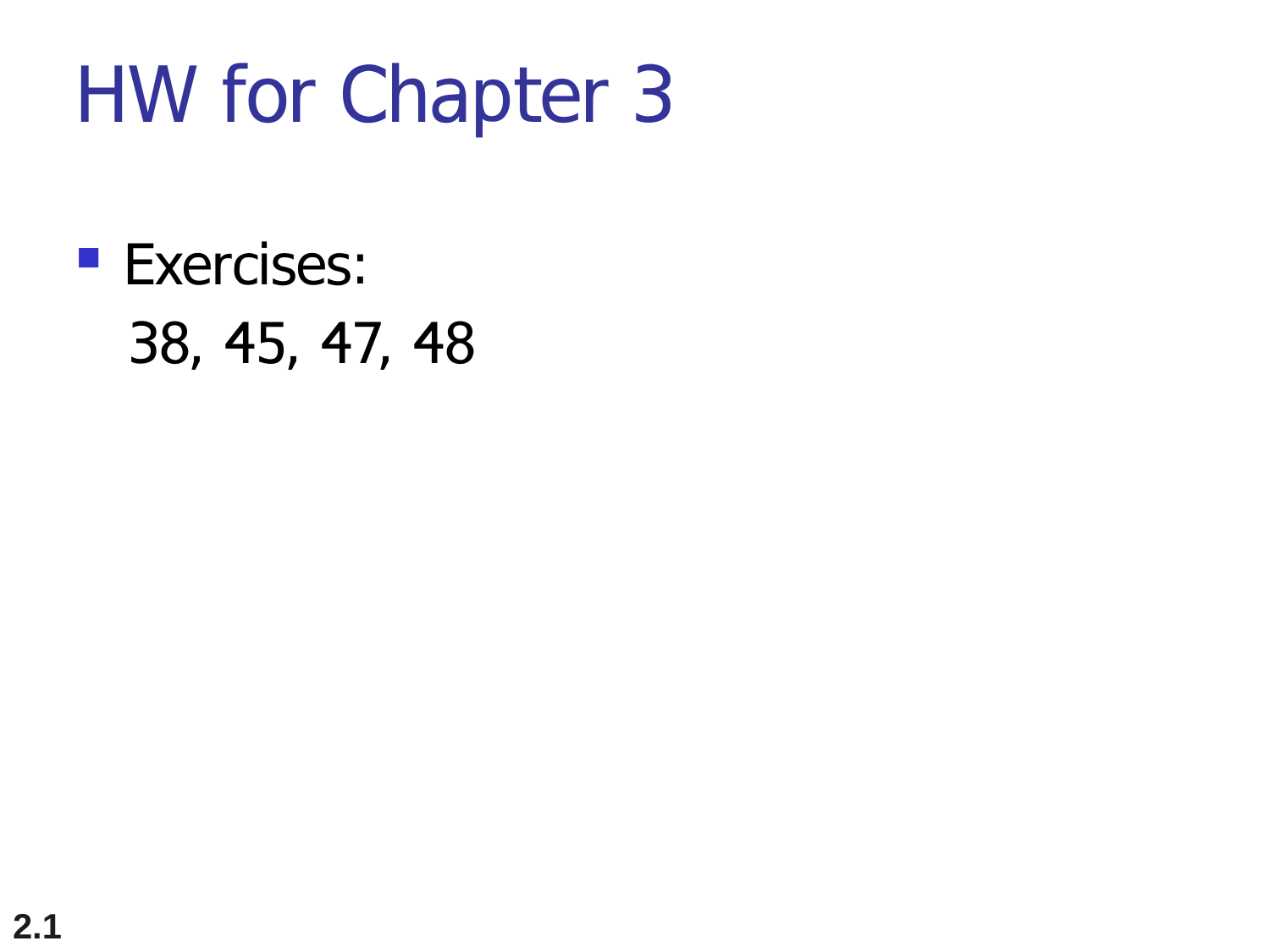

# HW for Chapter 3
Exercises:
   38, 45, 47, 48
2.1